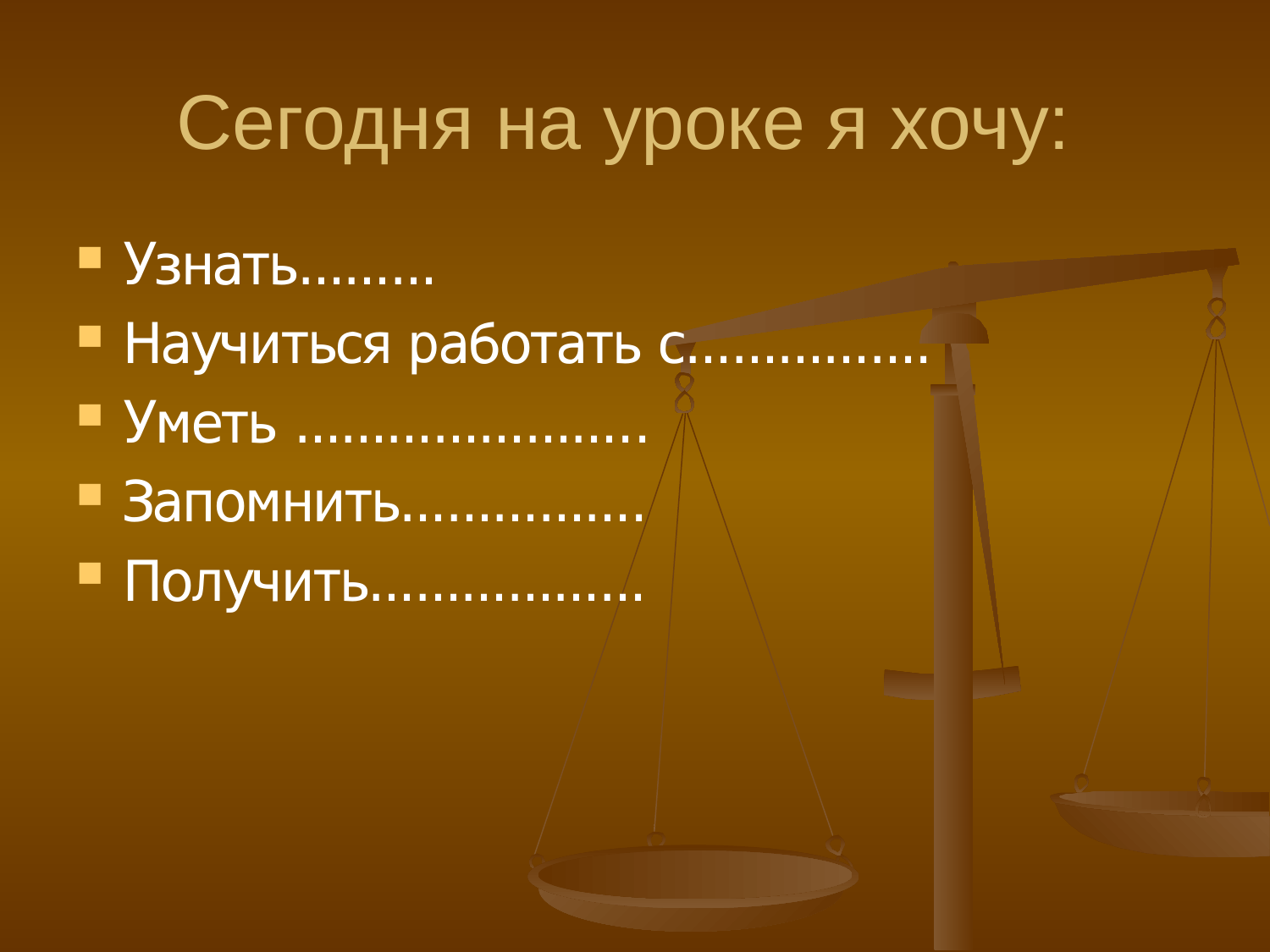

# Сегодня на уроке я хочу:
Узнать………
Научиться работать с…………….
Уметь …………………..
Запомнить…………….
Получить………………